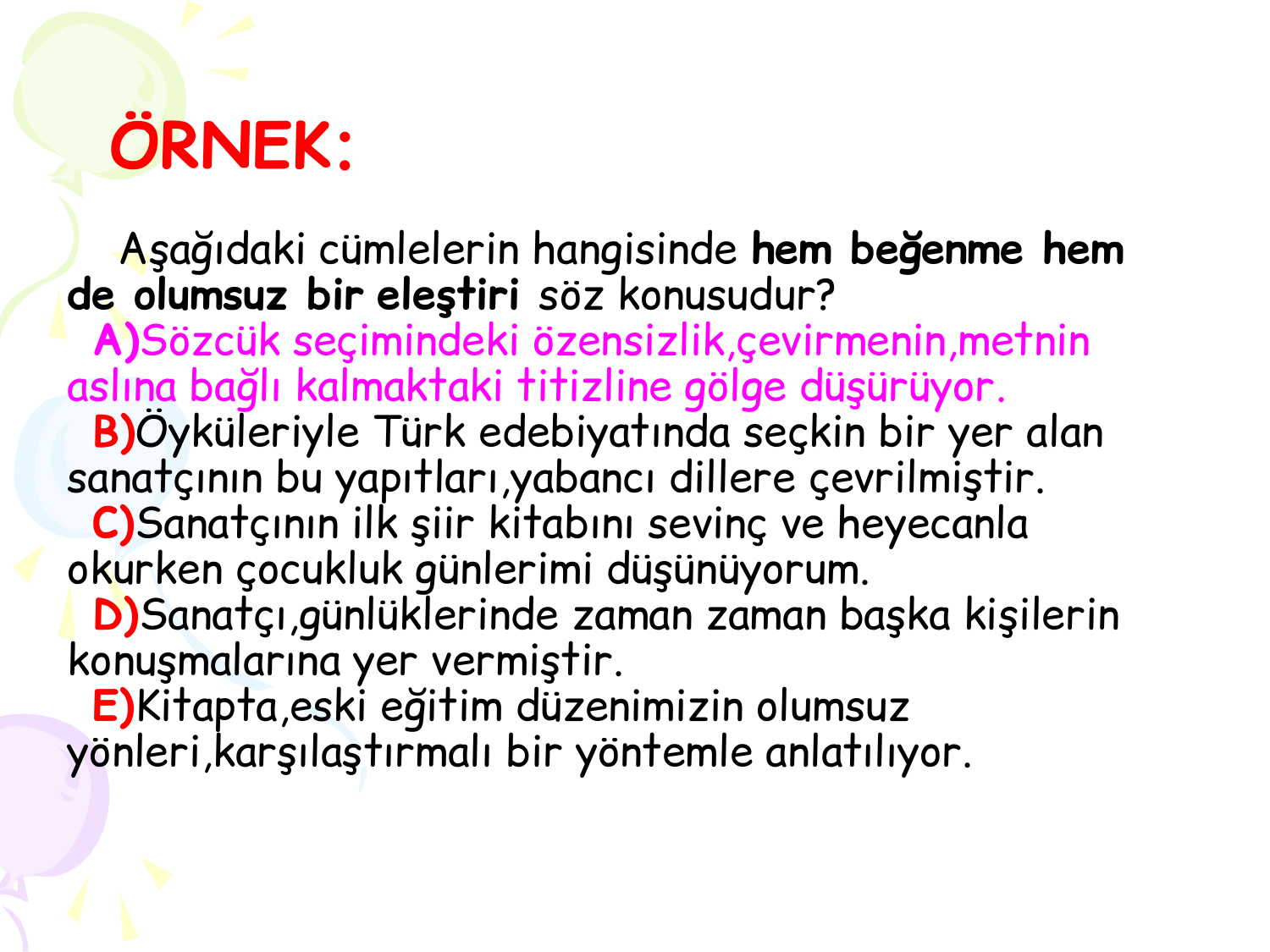

# ÖRNEK: Aşağıdaki cümlelerin hangisinde hem beğenme hem de olumsuz bir eleştiri söz konusudur? A)Sözcük seçimindeki özensizlik,çevirmenin,metnin aslına bağlı kalmaktaki titizline gölge düşürüyor. B)Öyküleriyle Türk edebiyatında seçkin bir yer alan sanatçının bu yapıtları,yabancı dillere çevrilmiştir. C)Sanatçının ilk şiir kitabını sevinç ve heyecanla okurken çocukluk günlerimi düşünüyorum. D)Sanatçı,günlüklerinde zaman zaman başka kişilerin konuşmalarına yer vermiştir. E)Kitapta,eski eğitim düzenimizin olumsuz yönleri,karşılaştırmalı bir yöntemle anlatılıyor.